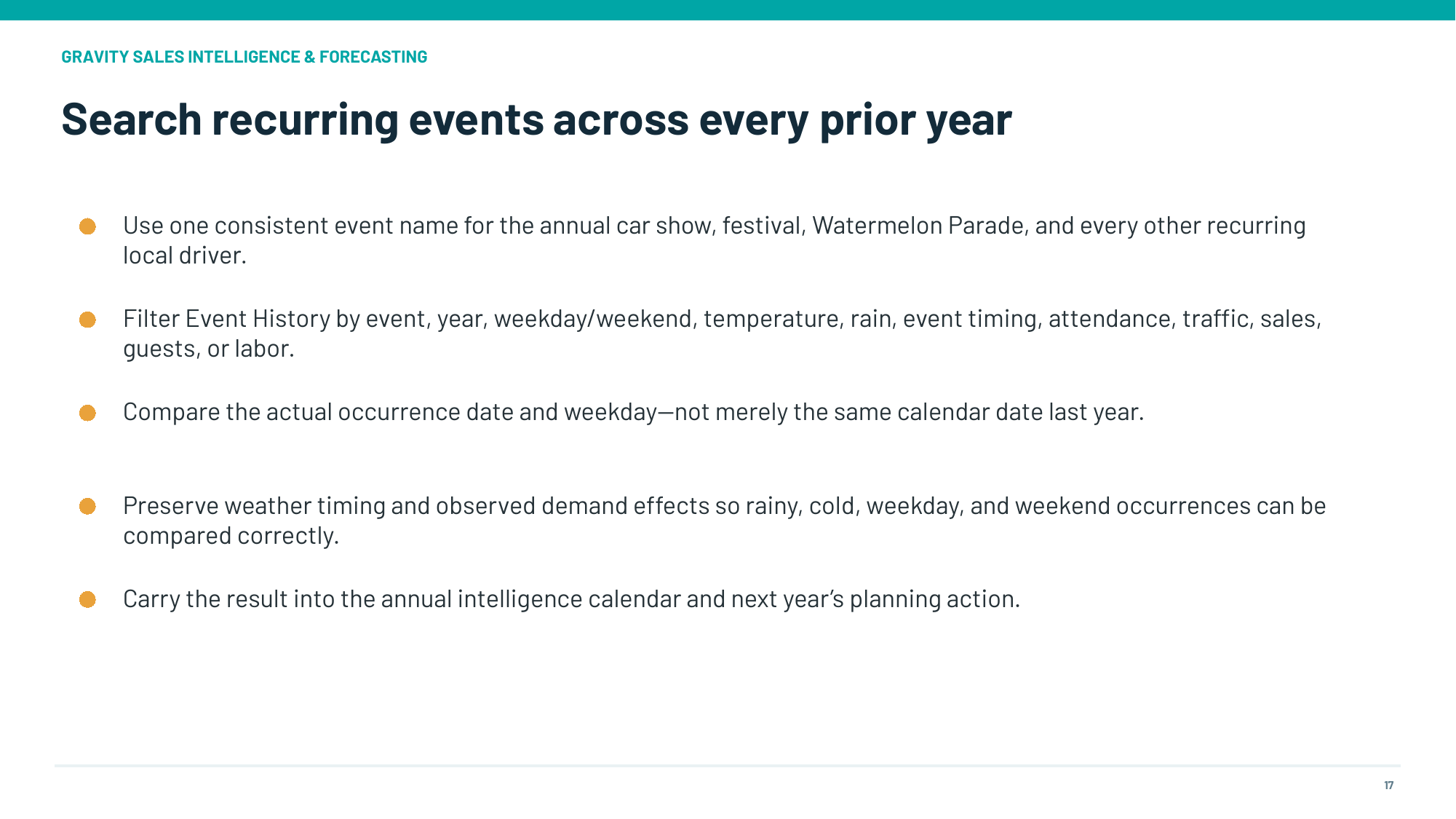

GRAVITY SALES INTELLIGENCE & FORECASTING
Search recurring events across every prior year
Use one consistent event name for the annual car show, festival, Watermelon Parade, and every other recurring local driver.

Filter Event History by event, year, weekday/weekend, temperature, rain, event timing, attendance, traffic, sales, guests, or labor.

Compare the actual occurrence date and weekday—not merely the same calendar date last year.

Preserve weather timing and observed demand effects so rainy, cold, weekday, and weekend occurrences can be compared correctly.

Carry the result into the annual intelligence calendar and next year’s planning action.

17